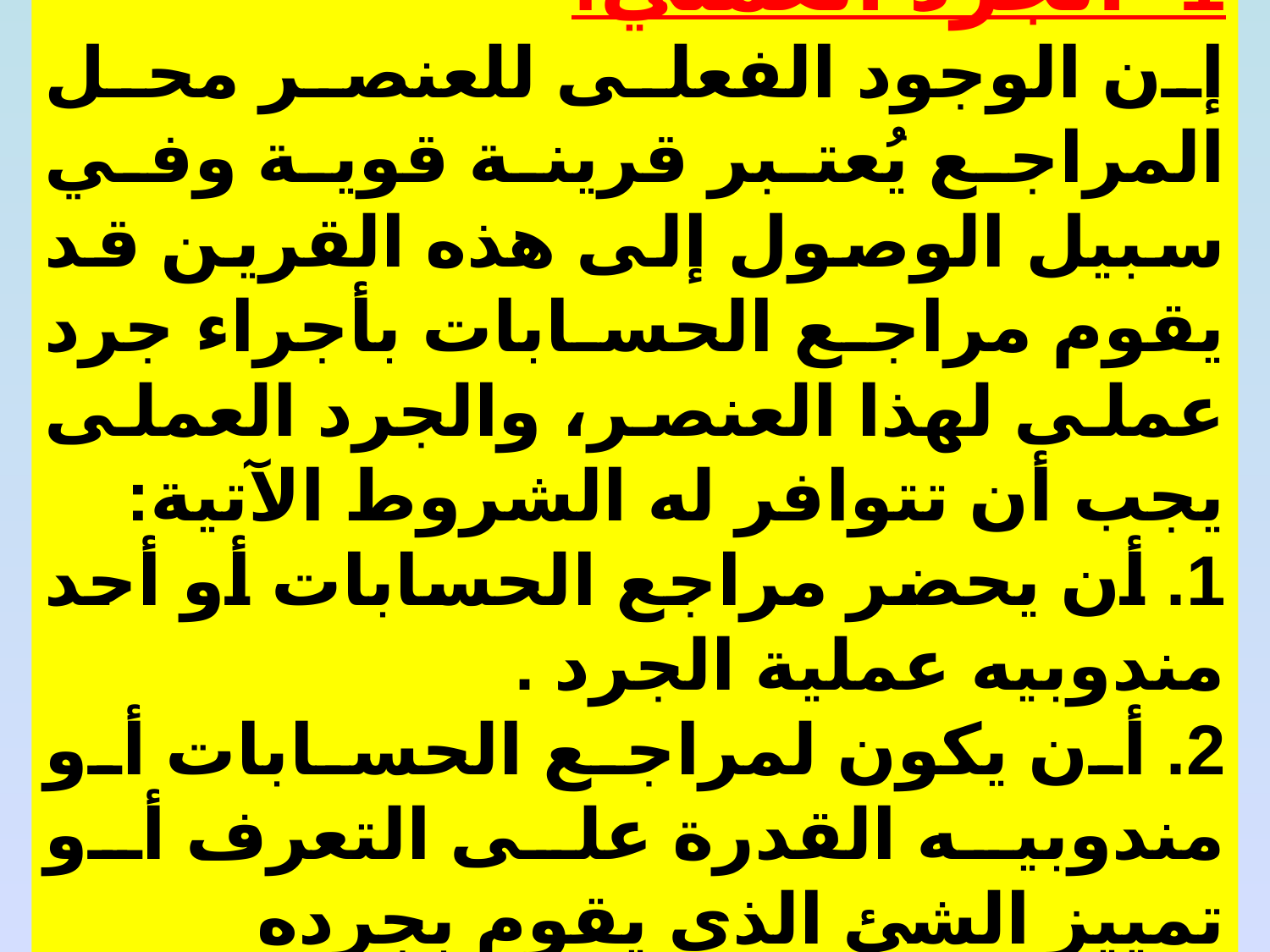

1- الجرد العملي:
إن الوجود الفعلى للعنصر محل المراجع يُعتبر قرينة قوية وفي سبيل الوصول إلى هذه القرين قد يقوم مراجع الحسابات بأجراء جرد عملى لهذا العنصر، والجرد العملى يجب أن تتوافر له الشروط الآتية:
1. أن يحضر مراجع الحسابات أو أحد مندوبيه عملية الجرد .
2. أن يكون لمراجع الحسابات أو مندوبيه القدرة على التعرف أو تمييز الشئ الذي يقوم بجرده